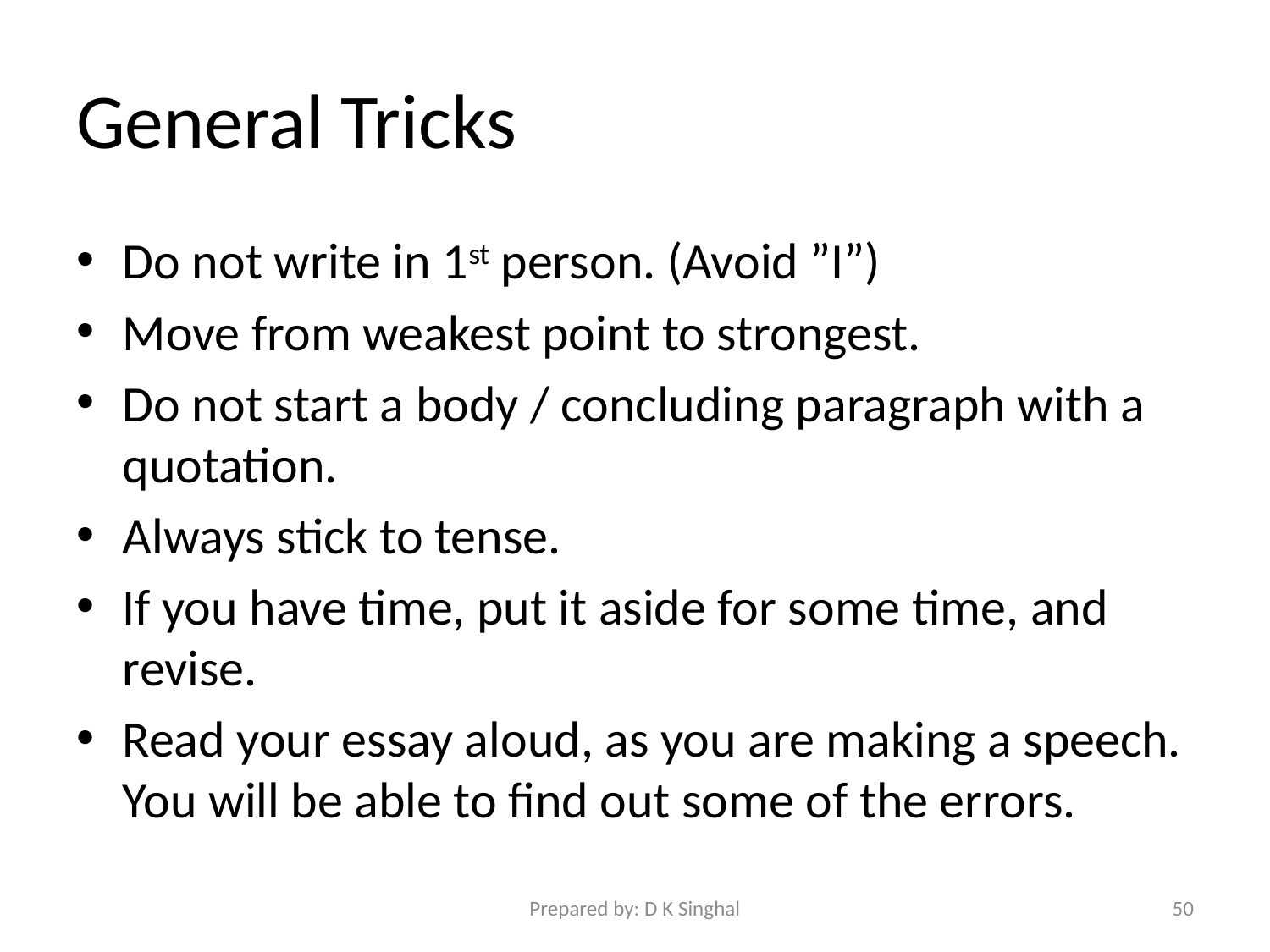

# General Tricks
Do not write in 1st person. (Avoid ”I”)
Move from weakest point to strongest.
Do not start a body / concluding paragraph with a quotation.
Always stick to tense.
If you have time, put it aside for some time, and revise.
Read your essay aloud, as you are making a speech. You will be able to find out some of the errors.
Prepared by: D K Singhal
50